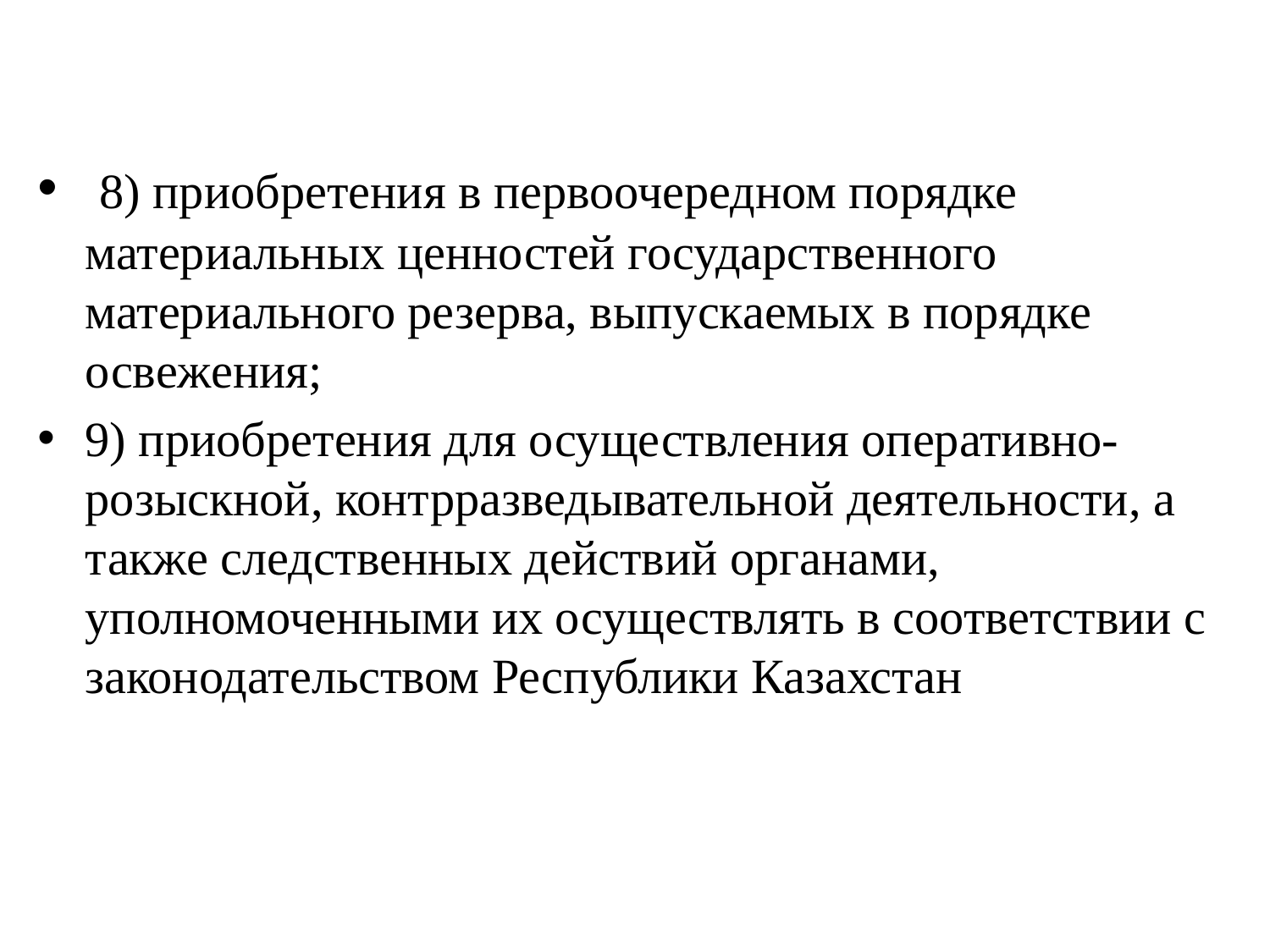

8) приобретения в первоочередном порядке материальных ценностей государственного материального резерва, выпускаемых в порядке освежения;
9) приобретения для осуществления оперативно-розыскной, контрразведывательной деятельности, а также следственных действий органами, уполномоченными их осуществлять в соответствии с законодательством Республики Казахстан